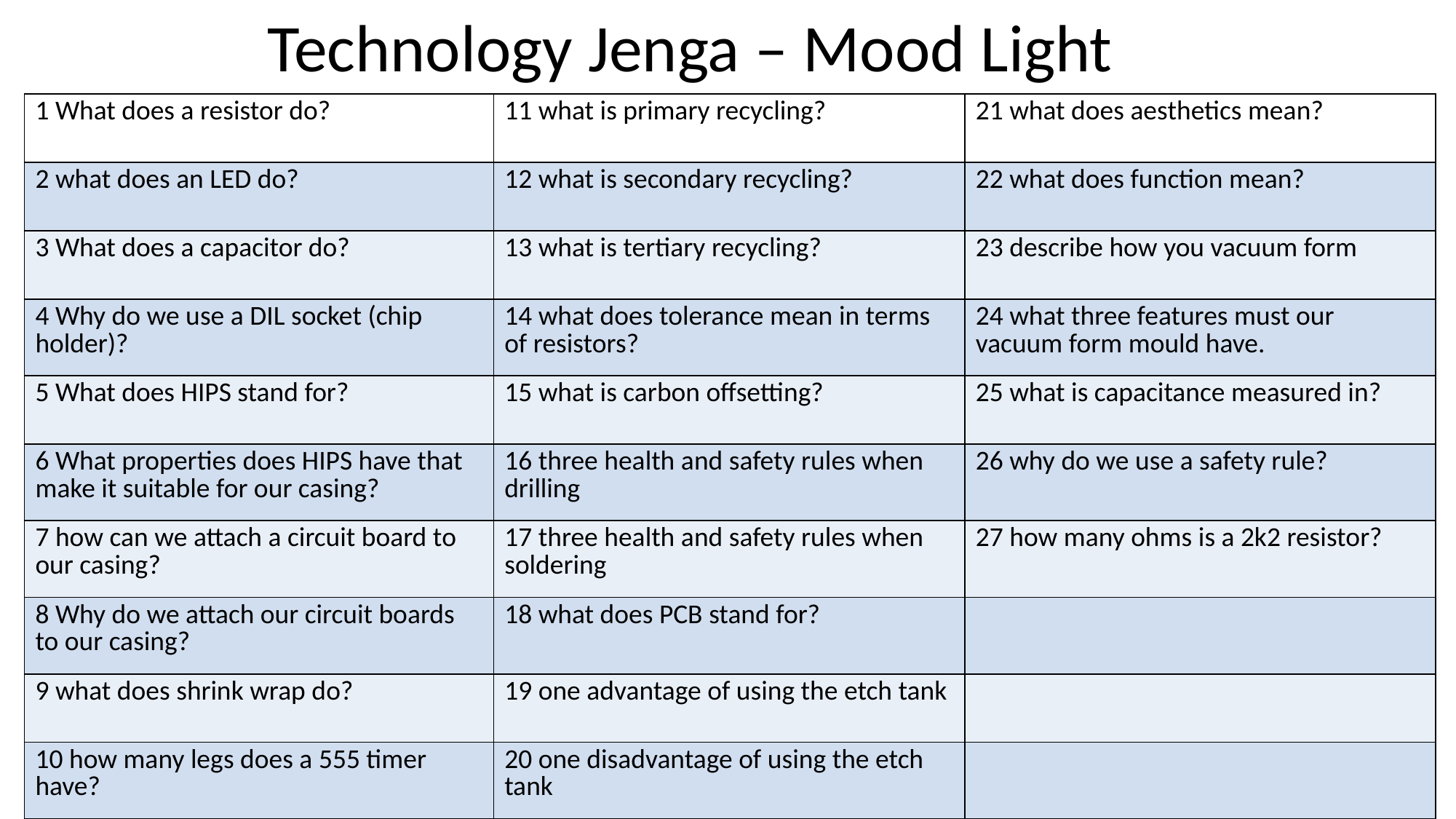

Technology Jenga – Mood Light
| 1 What does a resistor do? | 11 what is primary recycling? | 21 what does aesthetics mean? |
| --- | --- | --- |
| 2 what does an LED do? | 12 what is secondary recycling? | 22 what does function mean? |
| 3 What does a capacitor do? | 13 what is tertiary recycling? | 23 describe how you vacuum form |
| 4 Why do we use a DIL socket (chip holder)? | 14 what does tolerance mean in terms of resistors? | 24 what three features must our vacuum form mould have. |
| 5 What does HIPS stand for? | 15 what is carbon offsetting? | 25 what is capacitance measured in? |
| 6 What properties does HIPS have that make it suitable for our casing? | 16 three health and safety rules when drilling | 26 why do we use a safety rule? |
| 7 how can we attach a circuit board to our casing? | 17 three health and safety rules when soldering | 27 how many ohms is a 2k2 resistor? |
| 8 Why do we attach our circuit boards to our casing? | 18 what does PCB stand for? |  |
| 9 what does shrink wrap do? | 19 one advantage of using the etch tank |  |
| 10 how many legs does a 555 timer have? | 20 one disadvantage of using the etch tank |  |